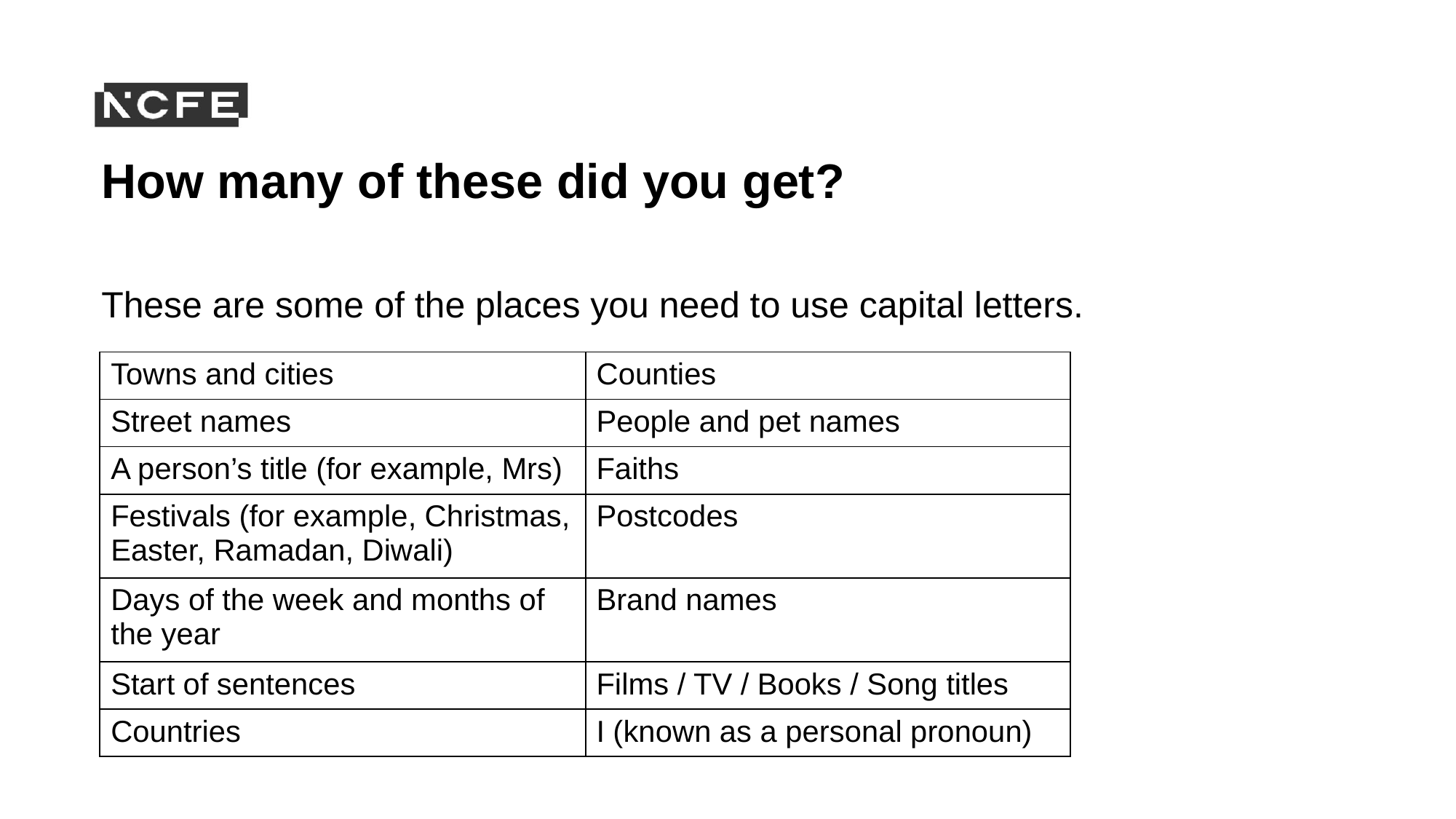

# How many of these did you get?
These are some of the places you need to use capital letters.
| Towns and cities | Counties |
| --- | --- |
| Street names | People and pet names |
| A person’s title (for example, Mrs) | Faiths |
| Festivals (for example, Christmas, Easter, Ramadan, Diwali) | Postcodes |
| Days of the week and months of the year | Brand names |
| Start of sentences | Films / TV / Books / Song titles |
| Countries | I (known as a personal pronoun) |